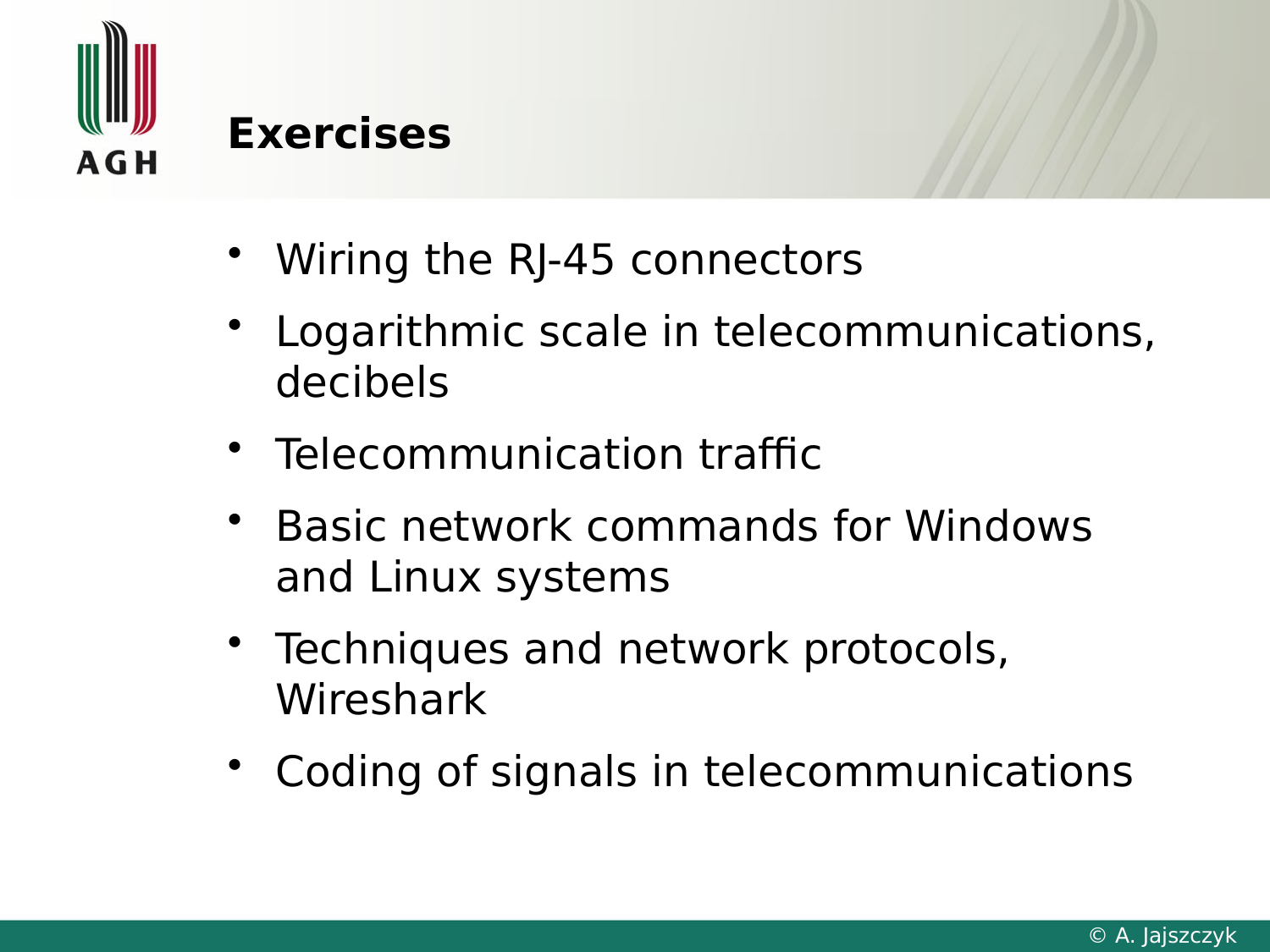

# Exercises
Wiring the RJ-45 connectors
Logarithmic scale in telecommunications, decibels
Telecommunication traffic
Basic network commands for Windows
and Linux systems
Techniques and network protocols, Wireshark
Coding of signals in telecommunications